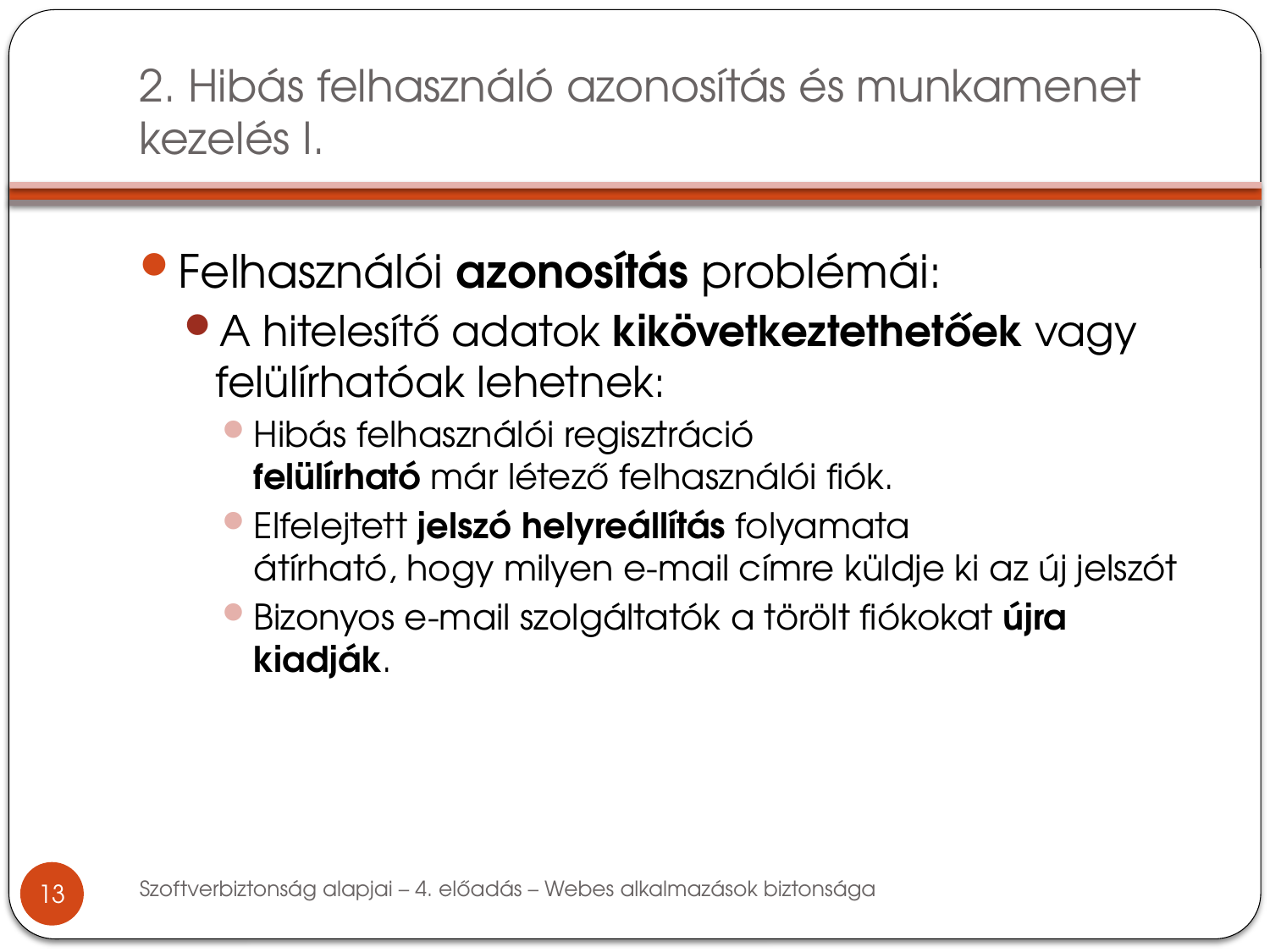

# 2. Hibás felhasználó azonosítás és munkamenet kezelés I.
Felhasználói azonosítás problémái:
A hitelesítő adatok kikövetkeztethetőek vagy felülírhatóak lehetnek:
Hibás felhasználói regisztráció
felülírható már létező felhasználói fiók.
Elfelejtett jelszó helyreállítás folyamata
átírható, hogy milyen e-mail címre küldje ki az új jelszót
Bizonyos e-mail szolgáltatók a törölt fiókokat újra kiadják.
Szoftverbiztonság alapjai – 4. előadás – Webes alkalmazások biztonsága
13